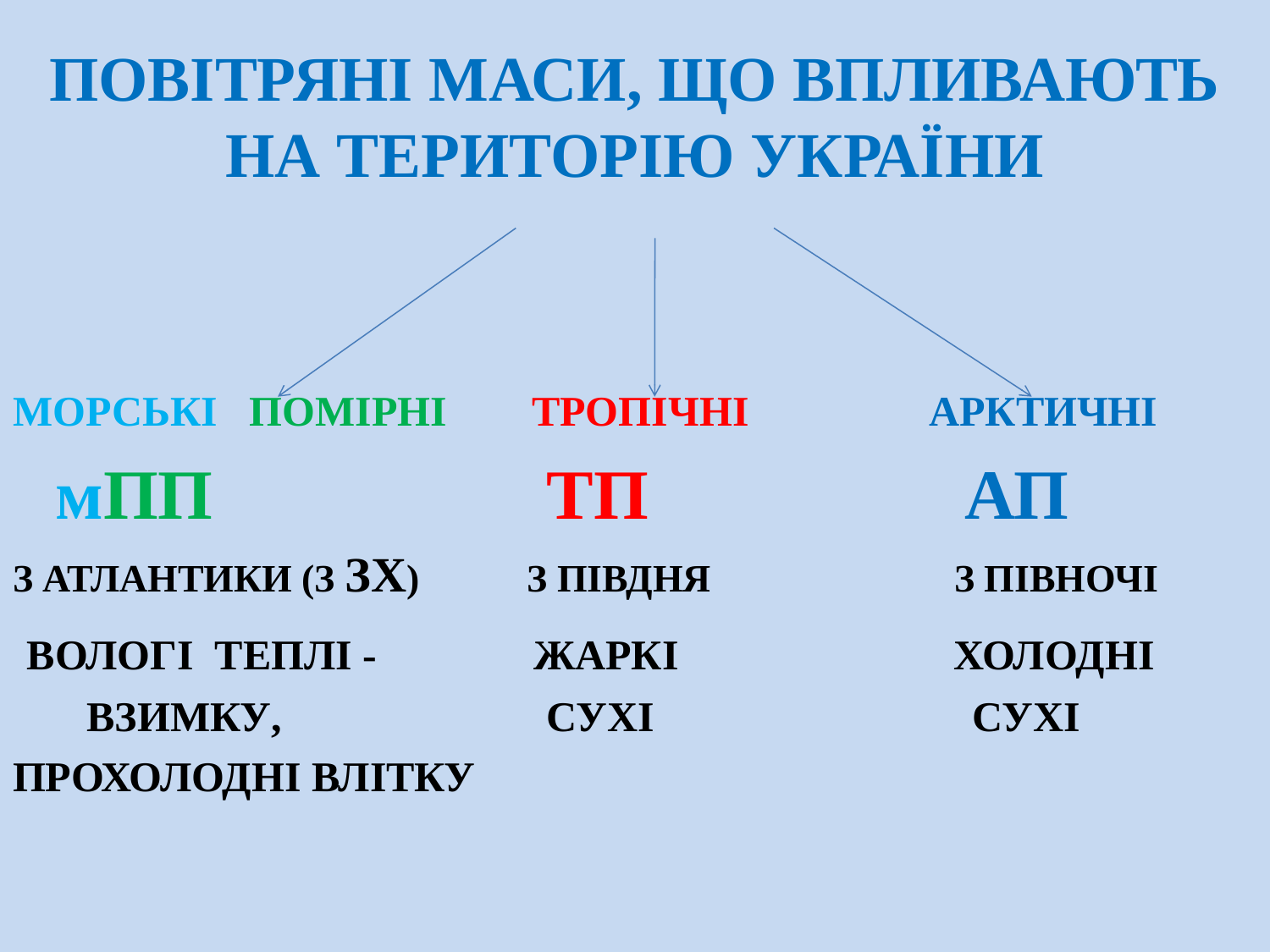

# ПОВІТРЯНІ МАСИ, ЩО ВПЛИВАЮТЬ НА ТЕРИТОРІЮ УКРАЇНИ

МОРСЬКІ   ПОМІРНІ        ТРОПІЧНІ                 АРКТИЧНІ
   мПП                   ТП                  АП
З АТЛАНТИКИ (З ЗХ)           З ПІВДНЯ                         З ПІВНОЧІ
 ВОЛОГІ  ТЕПЛІ -               ЖАРКІ                          ХОЛОДНІ
       ВЗИМКУ,                         СУХІ                              СУХІ
ПРОХОЛОДНІ ВЛІТКУ